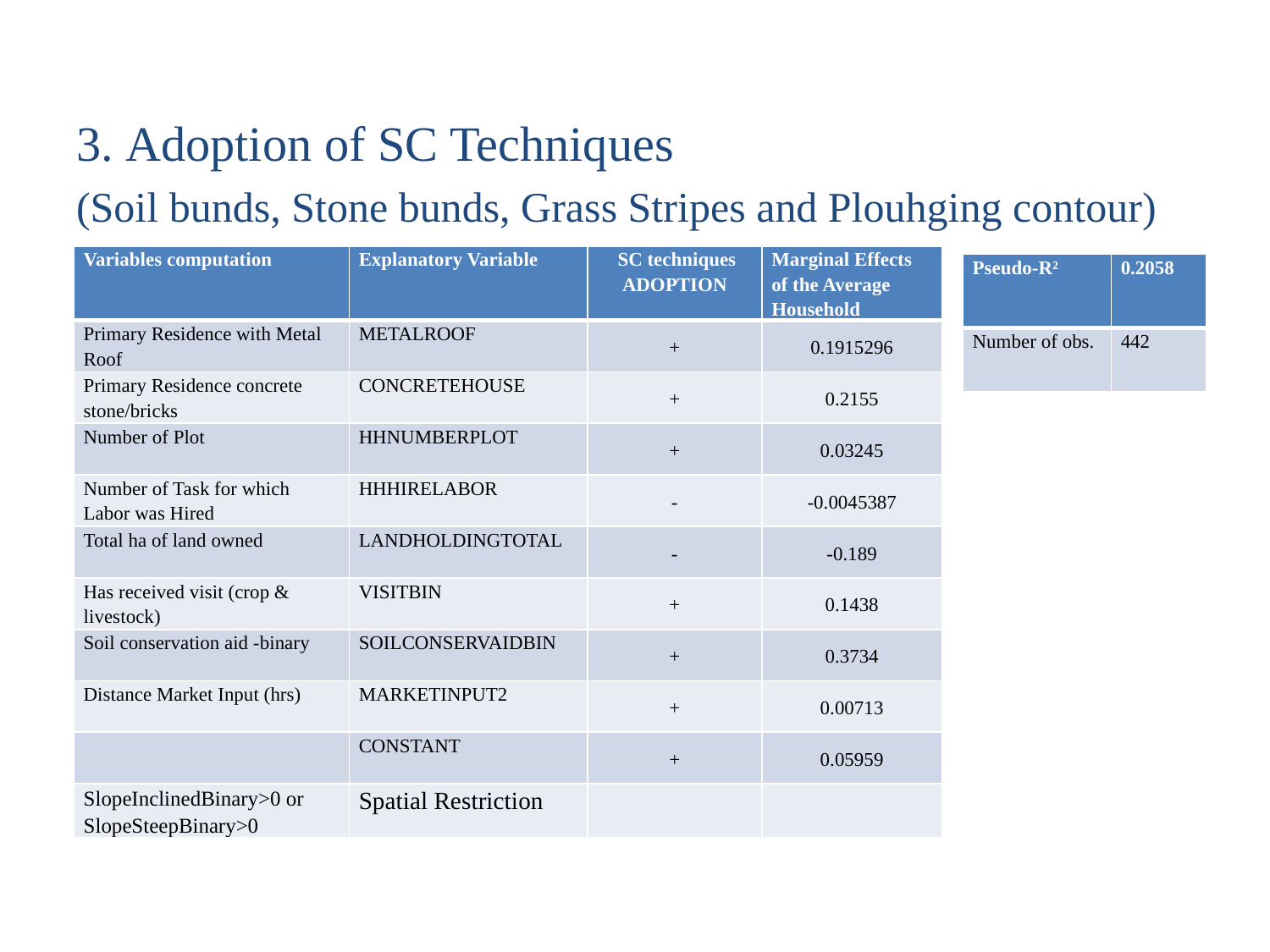

3. Adoption of SC Techniques
(Soil bunds, Stone bunds, Grass Stripes and Plouhging contour)

| Variables computation | Explanatory Variable | SC techniques ADOPTION | Marginal Effects of the Average Household |
| --- | --- | --- | --- |
| Primary Residence with Metal Roof | METALROOF | + | 0.1915296 |
| Primary Residence concrete stone/bricks | CONCRETEHOUSE | + | 0.2155 |
| Number of Plot | HHNUMBERPLOT | + | 0.03245 |
| Number of Task for which Labor was Hired | HHHIRELABOR | - | -0.0045387 |
| Total ha of land owned | LANDHOLDINGTOTAL | - | -0.189 |
| Has received visit (crop & livestock) | VISITBIN | + | 0.1438 |
| Soil conservation aid -binary | SOILCONSERVAIDBIN | + | 0.3734 |
| Distance Market Input (hrs) | MARKETINPUT2 | + | 0.00713 |
|  | CONSTANT | + | 0.05959 |
| SlopeInclinedBinary>0 or SlopeSteepBinary>0 | Spatial Restriction |  |  |
| Pseudo-R² | 0.2058 |
| --- | --- |
| Number of obs. | 442 |